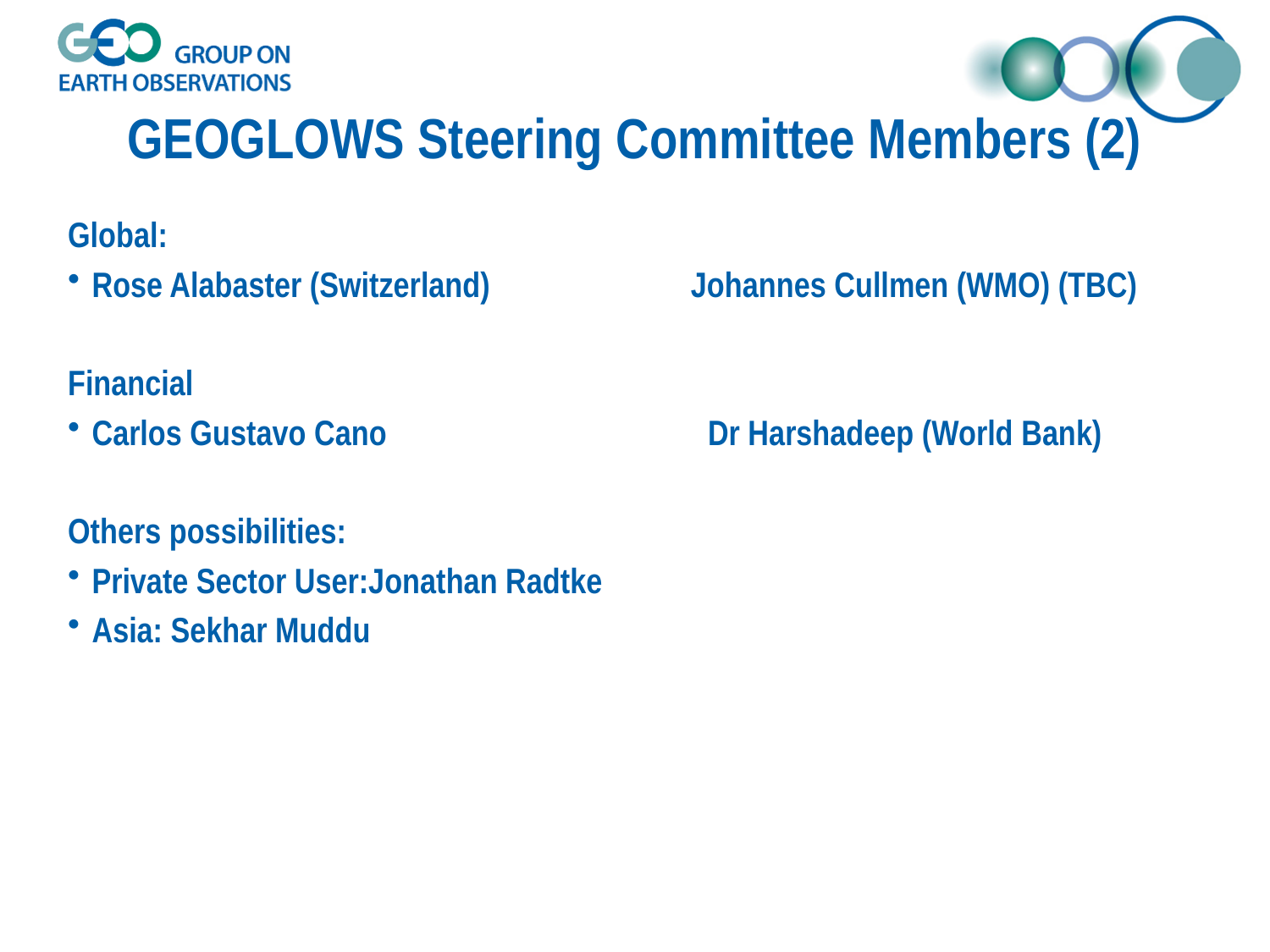

# GEOGLOWS Steering Committee Members (2)
Global:
Rose Alabaster (Switzerland)                         Johannes Cullmen (WMO) (TBC)

Financial
Carlos Gustavo Cano                                        Dr Harshadeep (World Bank)

Others possibilities:
Private Sector User:Jonathan Radtke
Asia: Sekhar Muddu